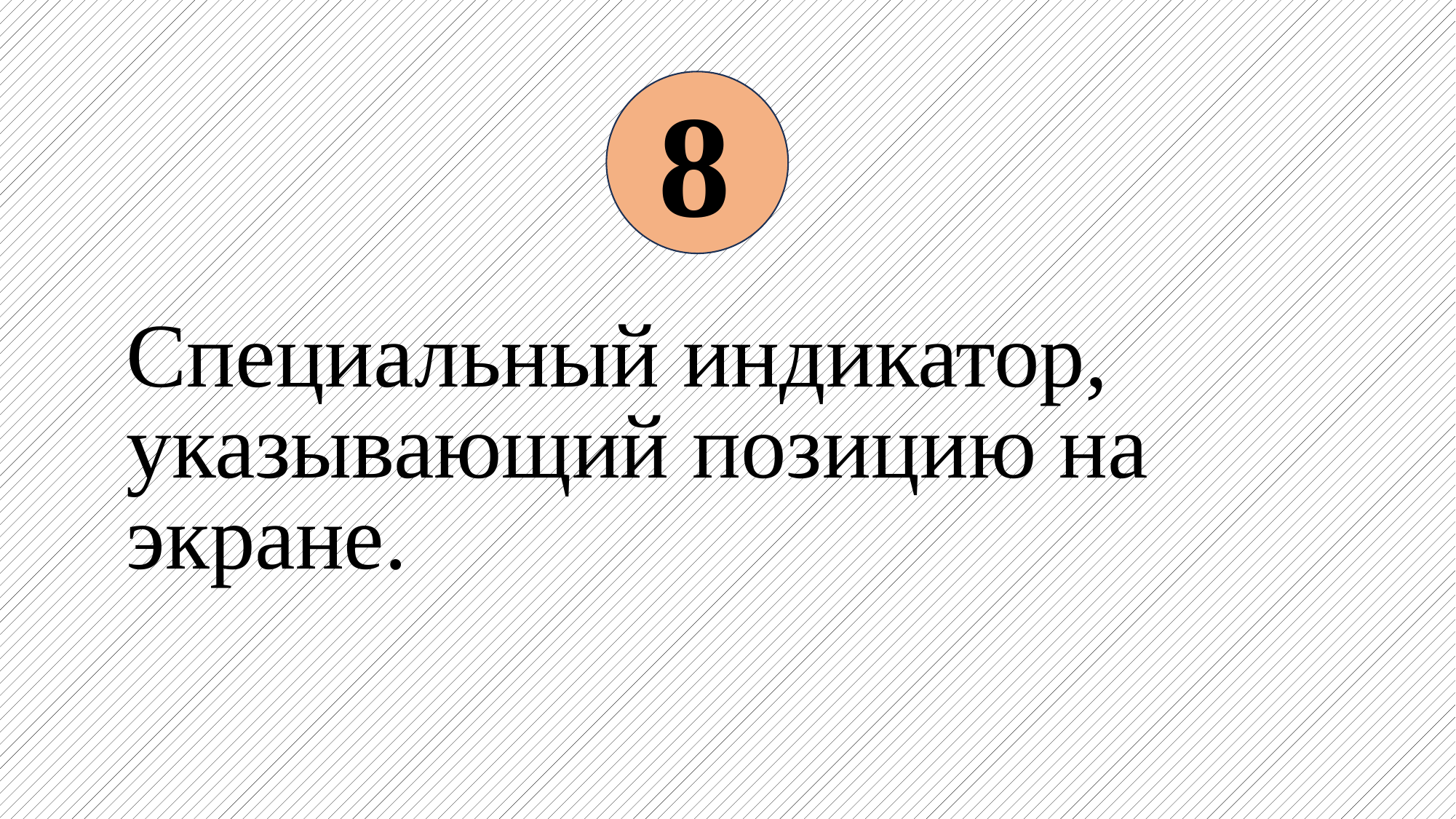

8

Специальный индикатор, указывающий позицию на экране.